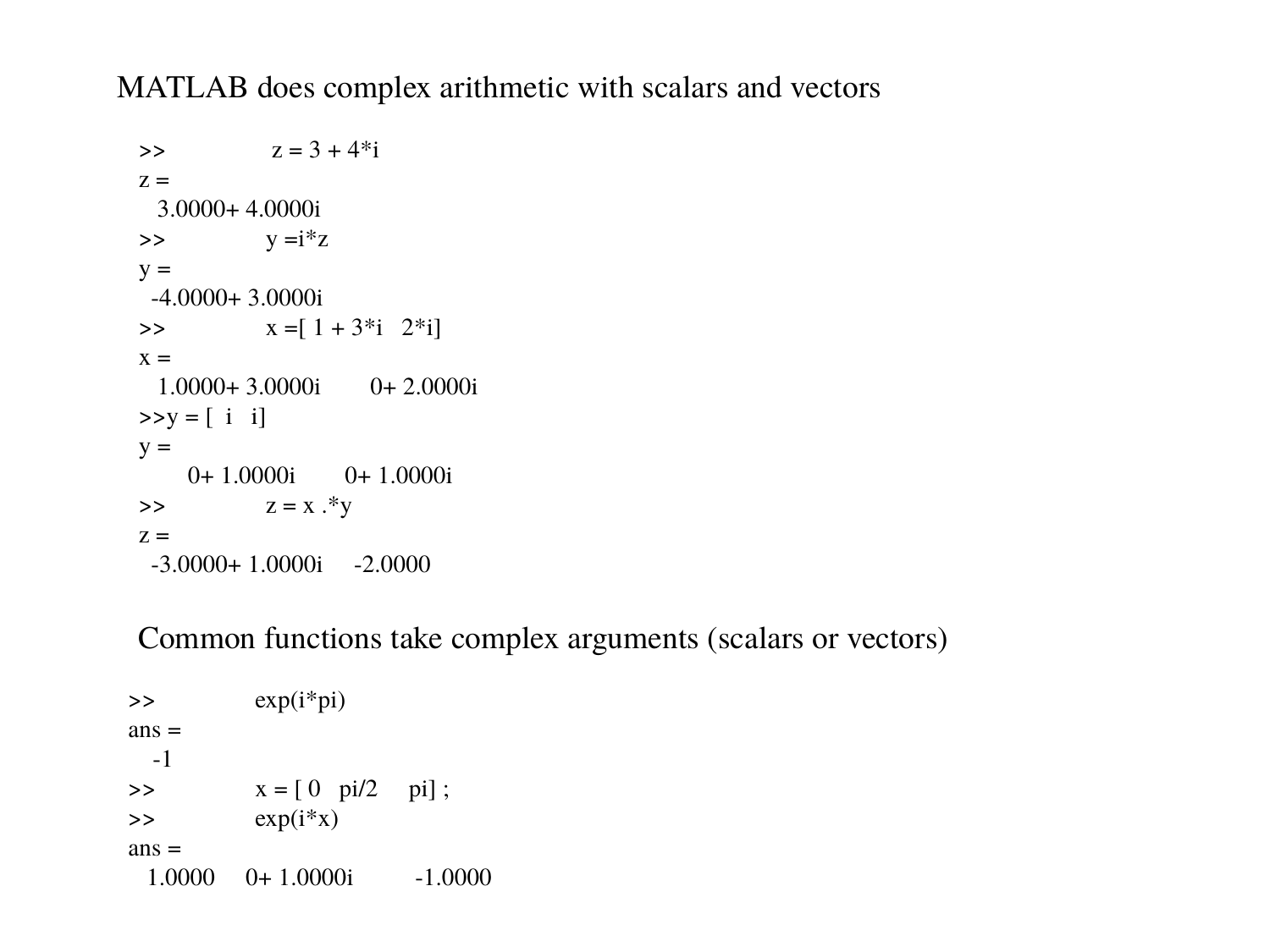

MATLAB does complex arithmetic with scalars and vectors
>>	 z = 3 + 4*i
z =
   3.0000+ 4.0000i
>>	y =i*z
y =
  -4.0000+ 3.0000i
>>	x =[ 1 + 3*i   2*i]
x =
   1.0000+ 3.0000i        0+ 2.0000i
>>y = [  i   i]
y =
        0+ 1.0000i        0+ 1.0000i
>>	z = x .*y
z =
  -3.0000+ 1.0000i     -2.0000
Common functions take complex arguments (scalars or vectors)
>>	exp(i*pi)
ans =
    -1
>>	x = [ 0   pi/2     pi] ;
>>	exp(i*x)
ans =
   1.0000     0+ 1.0000i          -1.0000